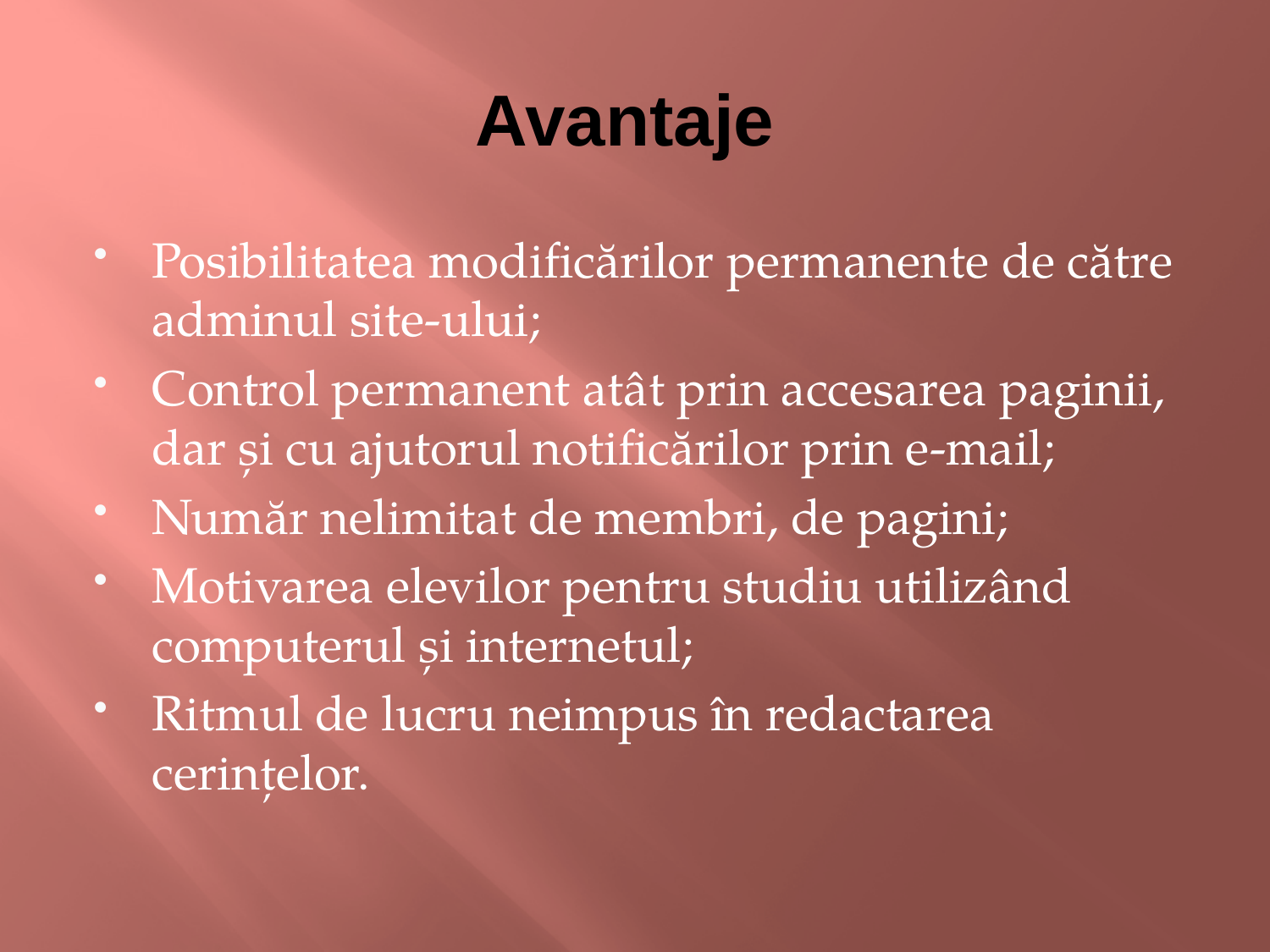

# Avantaje
Posibilitatea modificărilor permanente de către adminul site-ului;
Control permanent atât prin accesarea paginii, dar şi cu ajutorul notificărilor prin e-mail;
Număr nelimitat de membri, de pagini;
Motivarea elevilor pentru studiu utilizând computerul şi internetul;
Ritmul de lucru neimpus în redactarea cerinţelor.